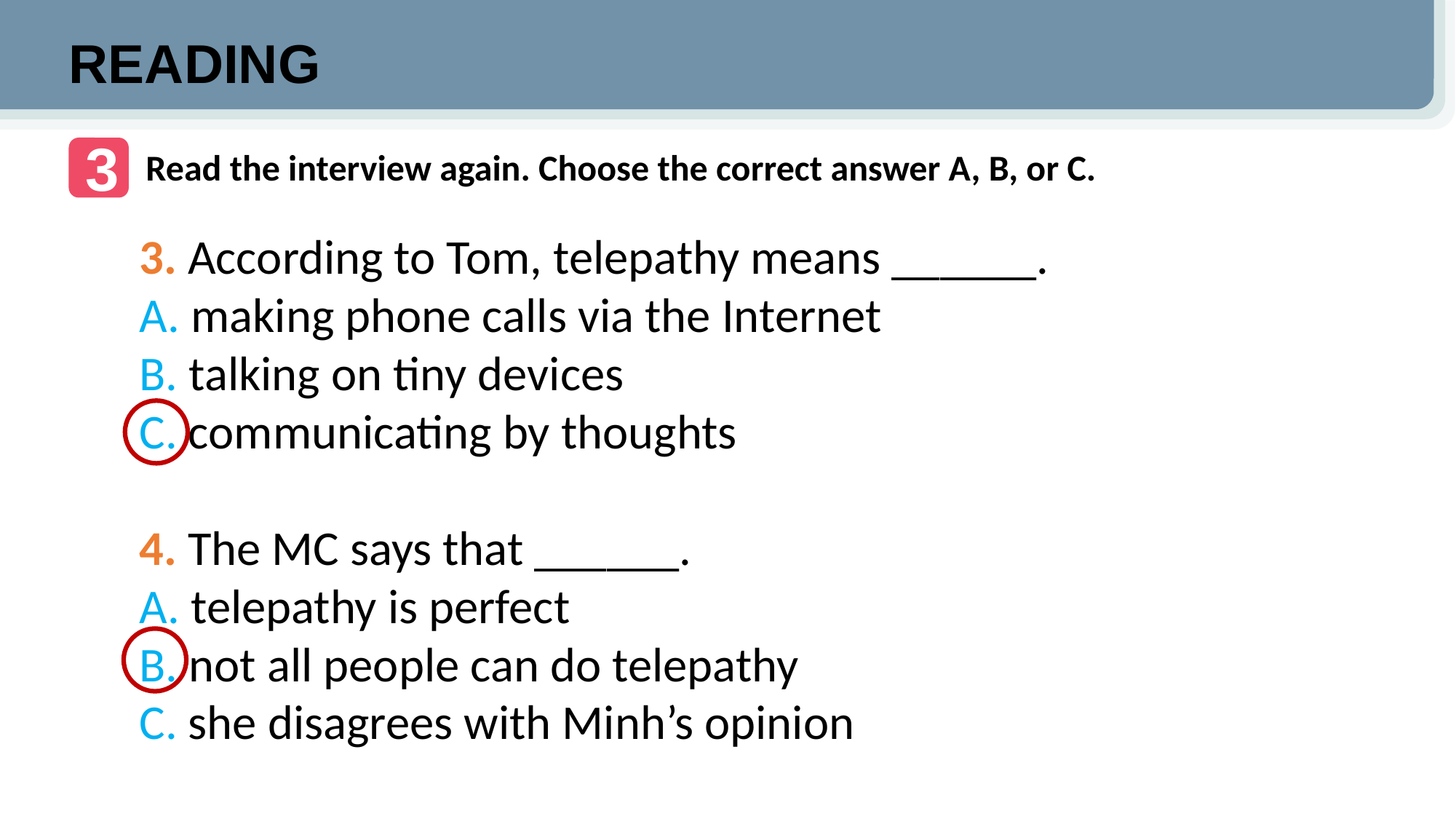

READING
3

Read the interview again. Choose the correct answer A, B, or C.
3. According to Tom, telepathy means ______.
A. making phone calls via the Internet
B. talking on tiny devices
C. communicating by thoughts

4. The MC says that ______.
A. telepathy is perfect
B. not all people can do telepathy
C. she disagrees with Minh’s opinion